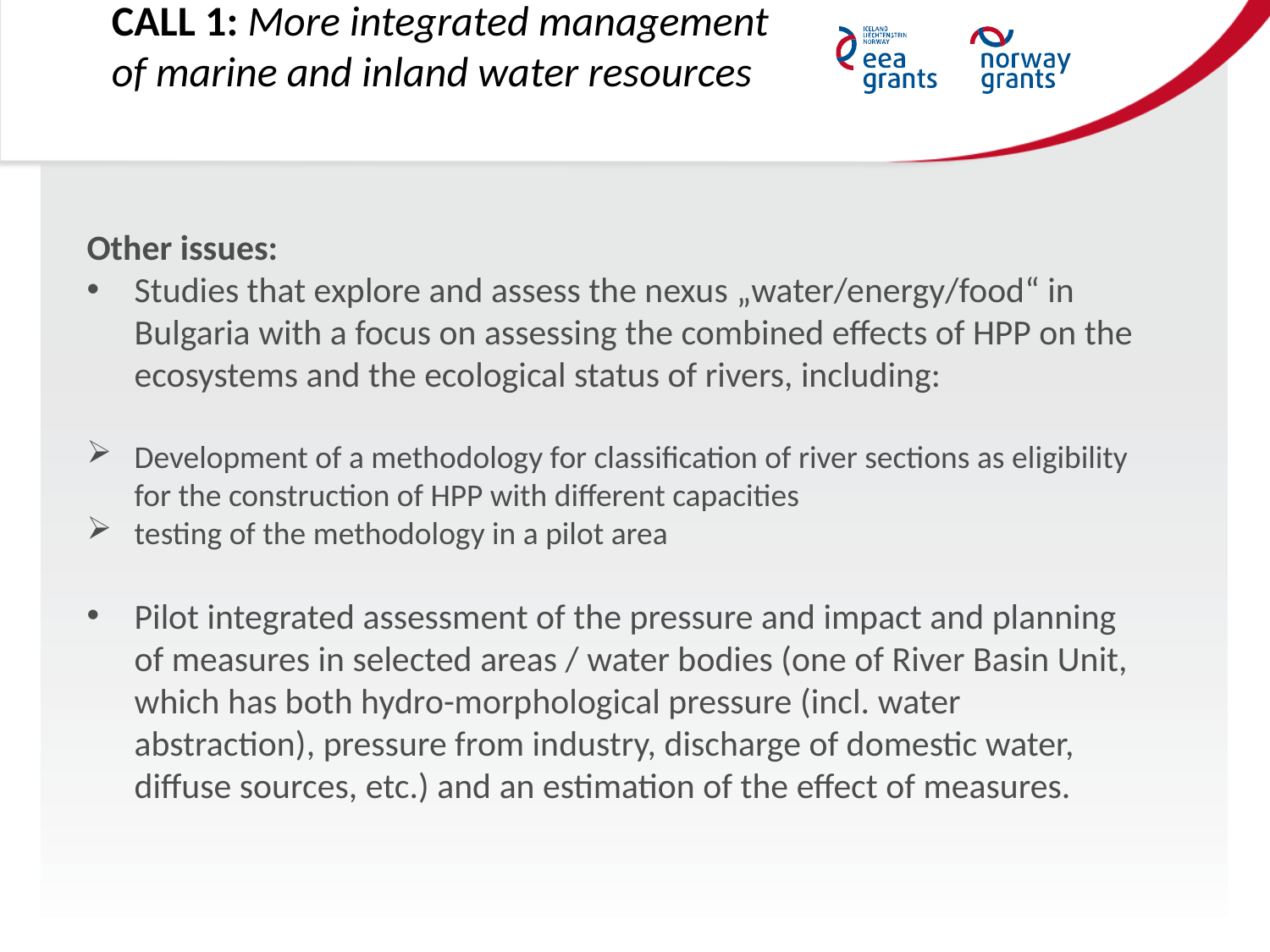

CALL 1: More integrated management of marine and inland water resources
Other issues:
Studies that explore and assess the nexus „water/energy/food“ in Bulgaria with a focus on assessing the combined effects of HPP on the ecosystems and the ecological status of rivers, including:

Development of a methodology for classification of river sections as eligibility for the construction of HPP with different capacities
testing of the methodology in a pilot area

Pilot integrated assessment of the pressure and impact and planning of measures in selected areas / water bodies (one of River Basin Unit, which has both hydro-morphological pressure (incl. water abstraction), pressure from industry, discharge of domestic water, diffuse sources, etc.) and an estimation of the effect of measures.